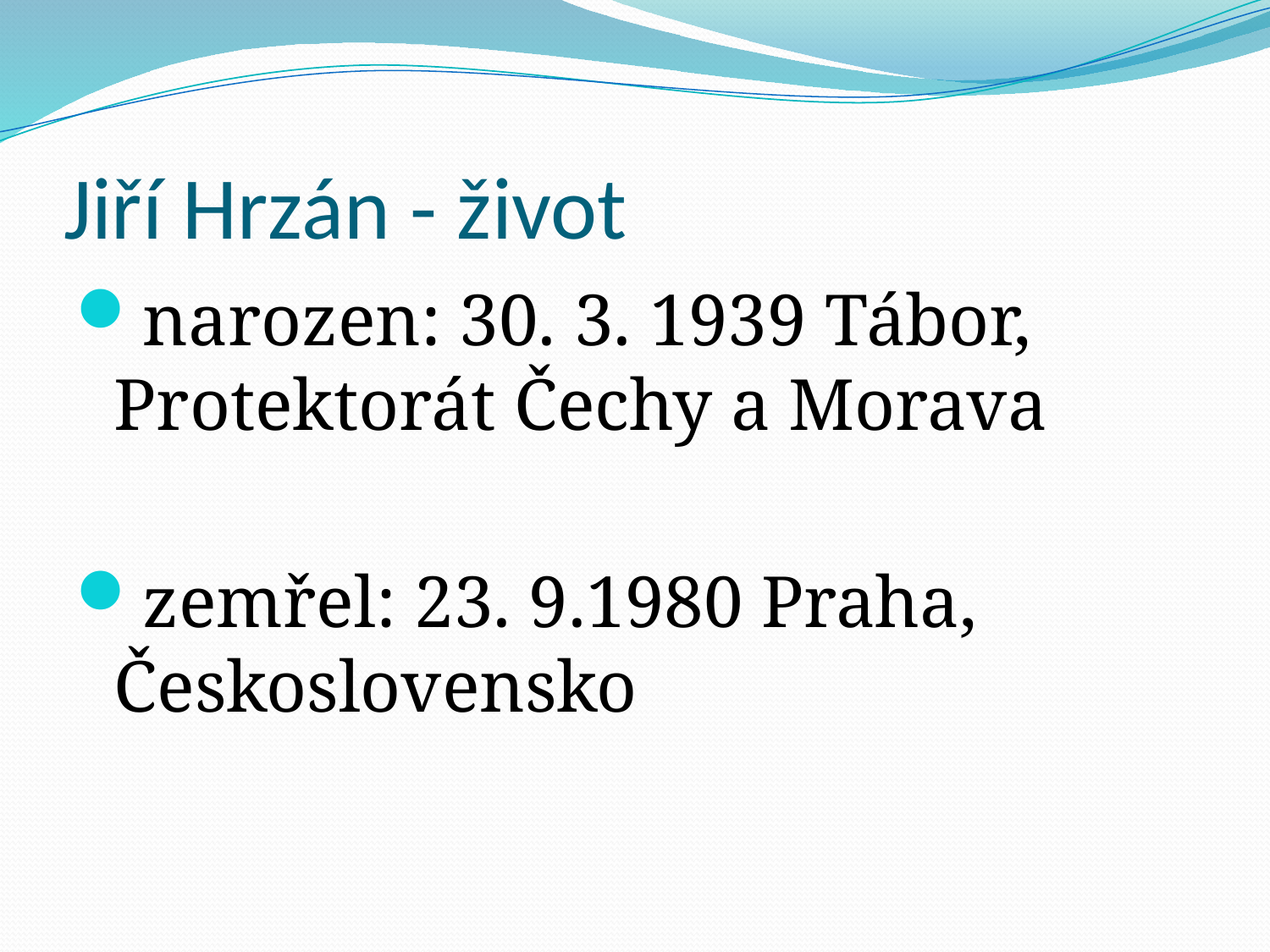

# Jiří Hrzán - život
narozen: 30. 3. 1939 Tábor, Protektorát Čechy a Morava

zemřel: 23. 9.1980 Praha, Československo